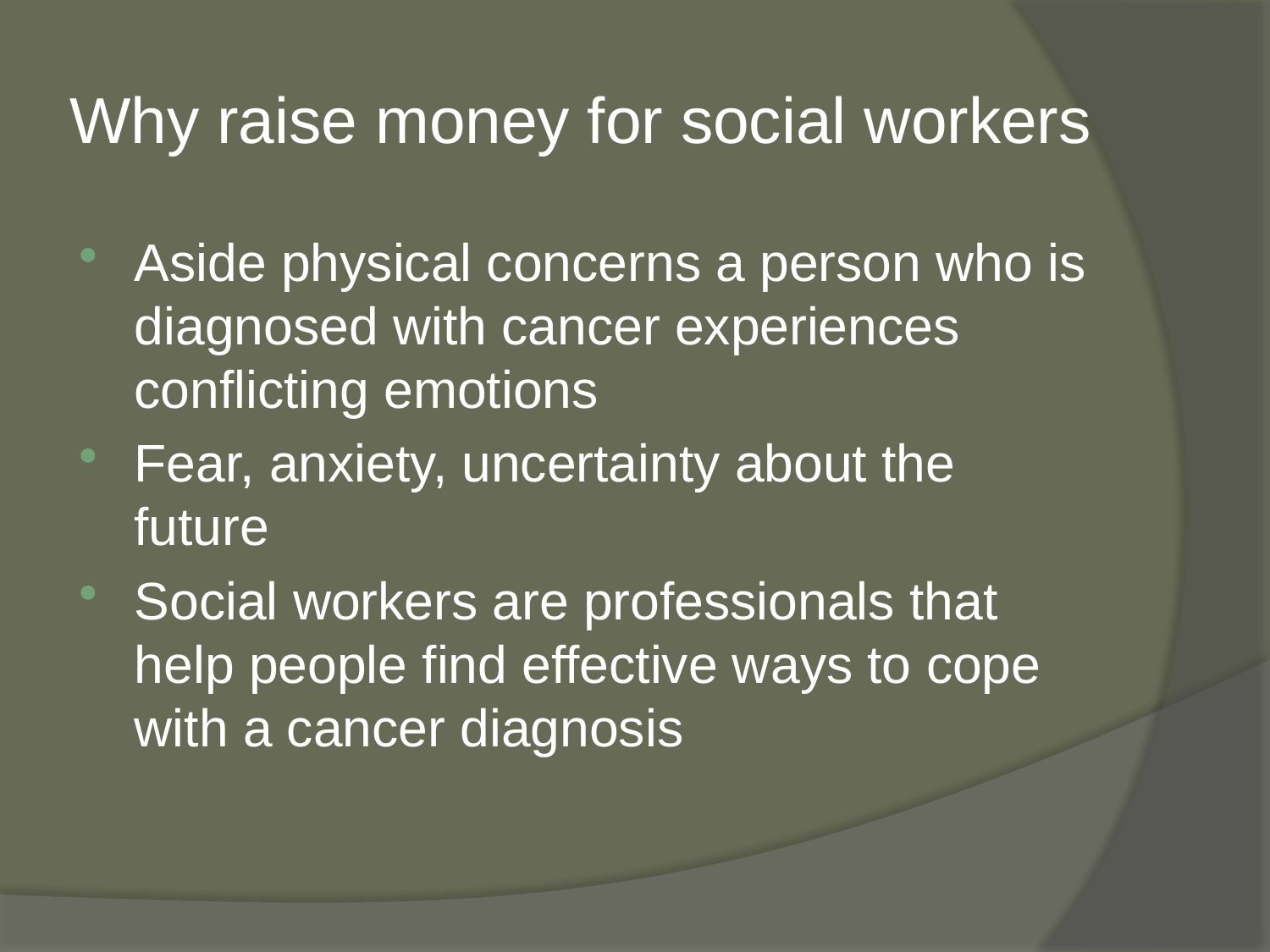

# Why raise money for social workers
Aside physical concerns a person who is diagnosed with cancer experiences conflicting emotions
Fear, anxiety, uncertainty about the future
Social workers are professionals that help people find effective ways to cope with a cancer diagnosis